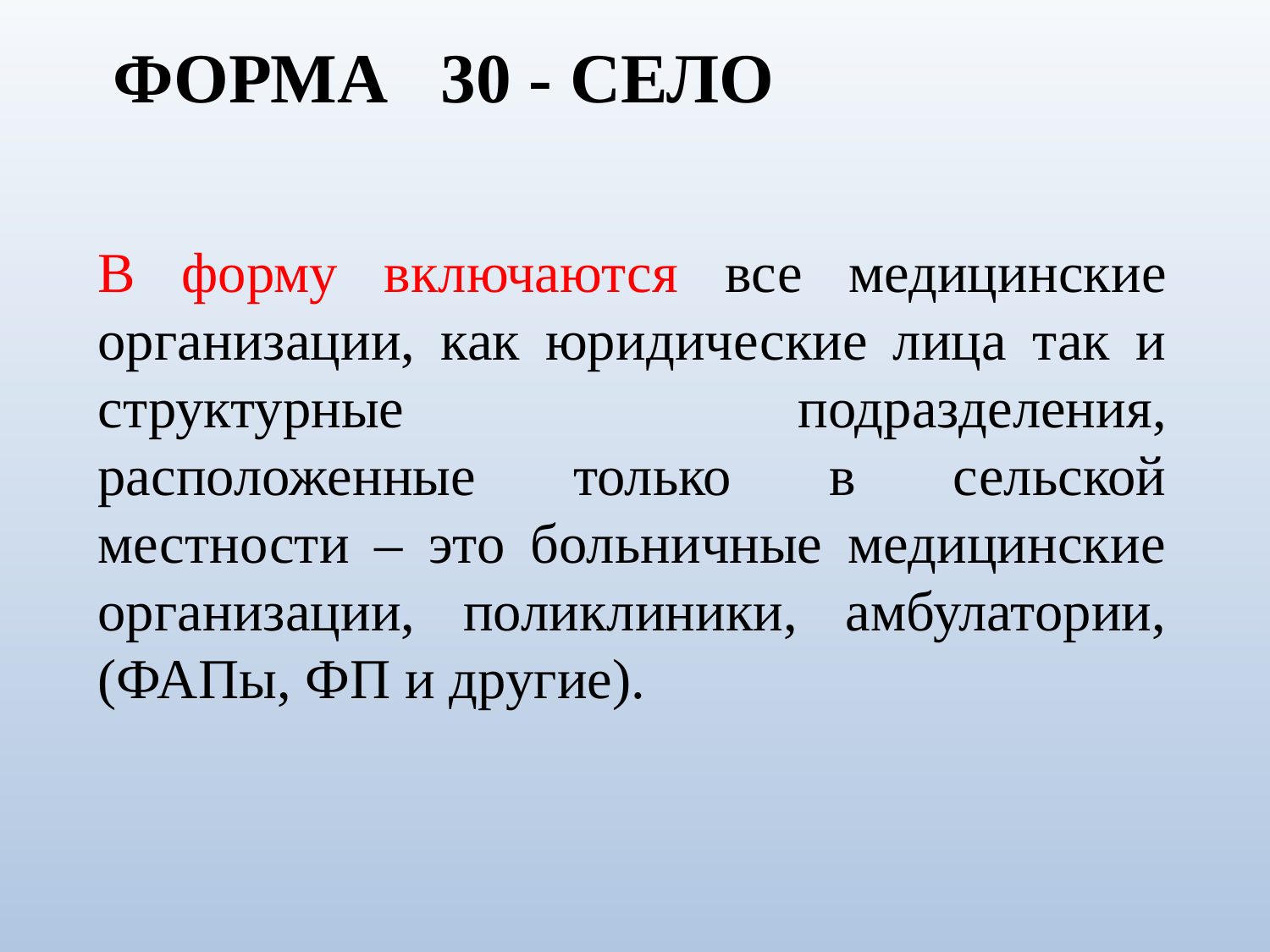

# Форма   30 - село
В форму включаются все медицинские организации, как юридические лица так и структурные подразделения, расположенные только в сельской местности – это больничные медицинские организации, поликлиники, амбулатории, (ФАПы, ФП и другие).